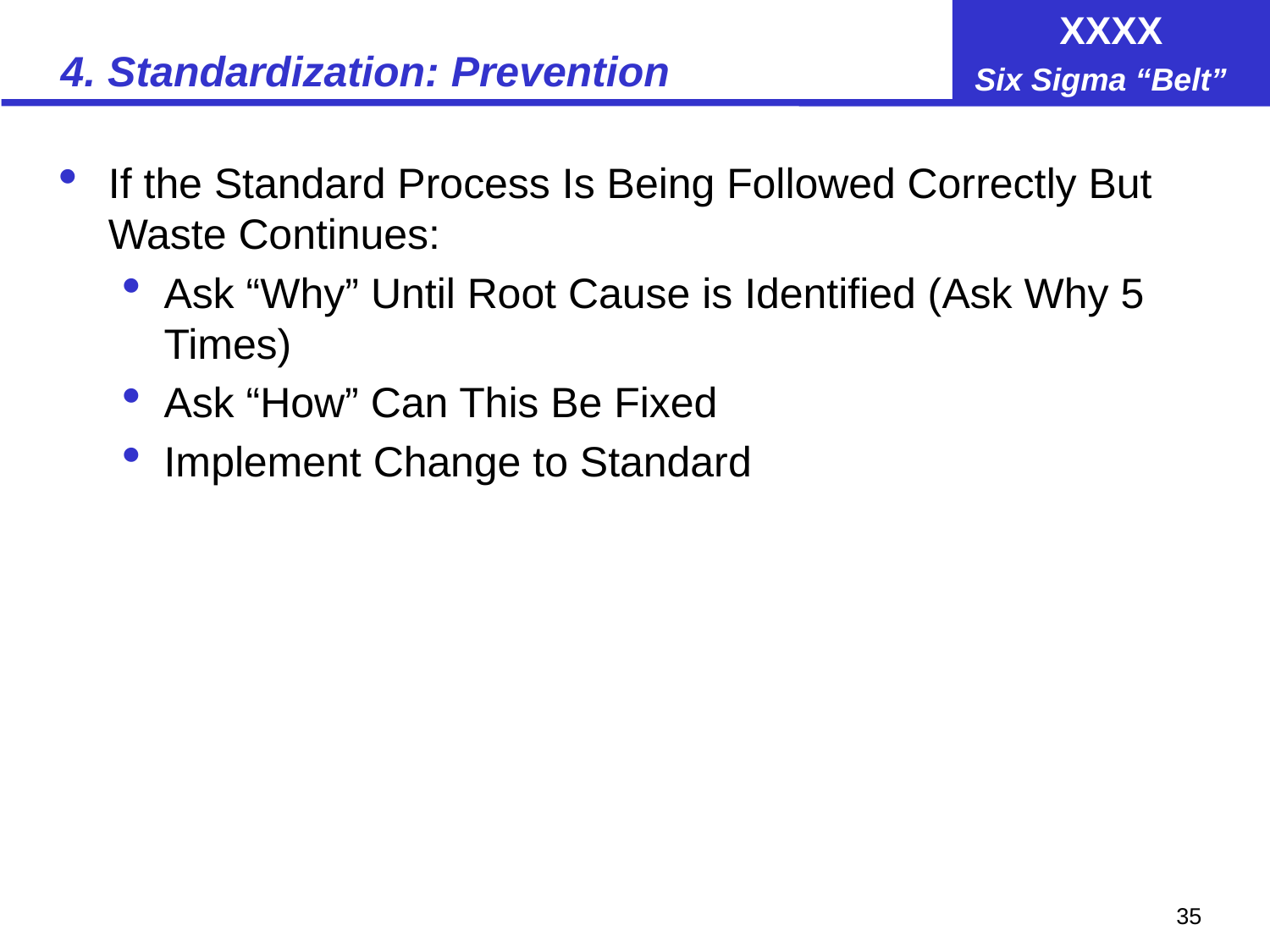

# 4. Standardization: Prevention
If the Standard Process Is Being Followed Correctly But Waste Continues:
Ask “Why” Until Root Cause is Identified (Ask Why 5 Times)
Ask “How” Can This Be Fixed
Implement Change to Standard